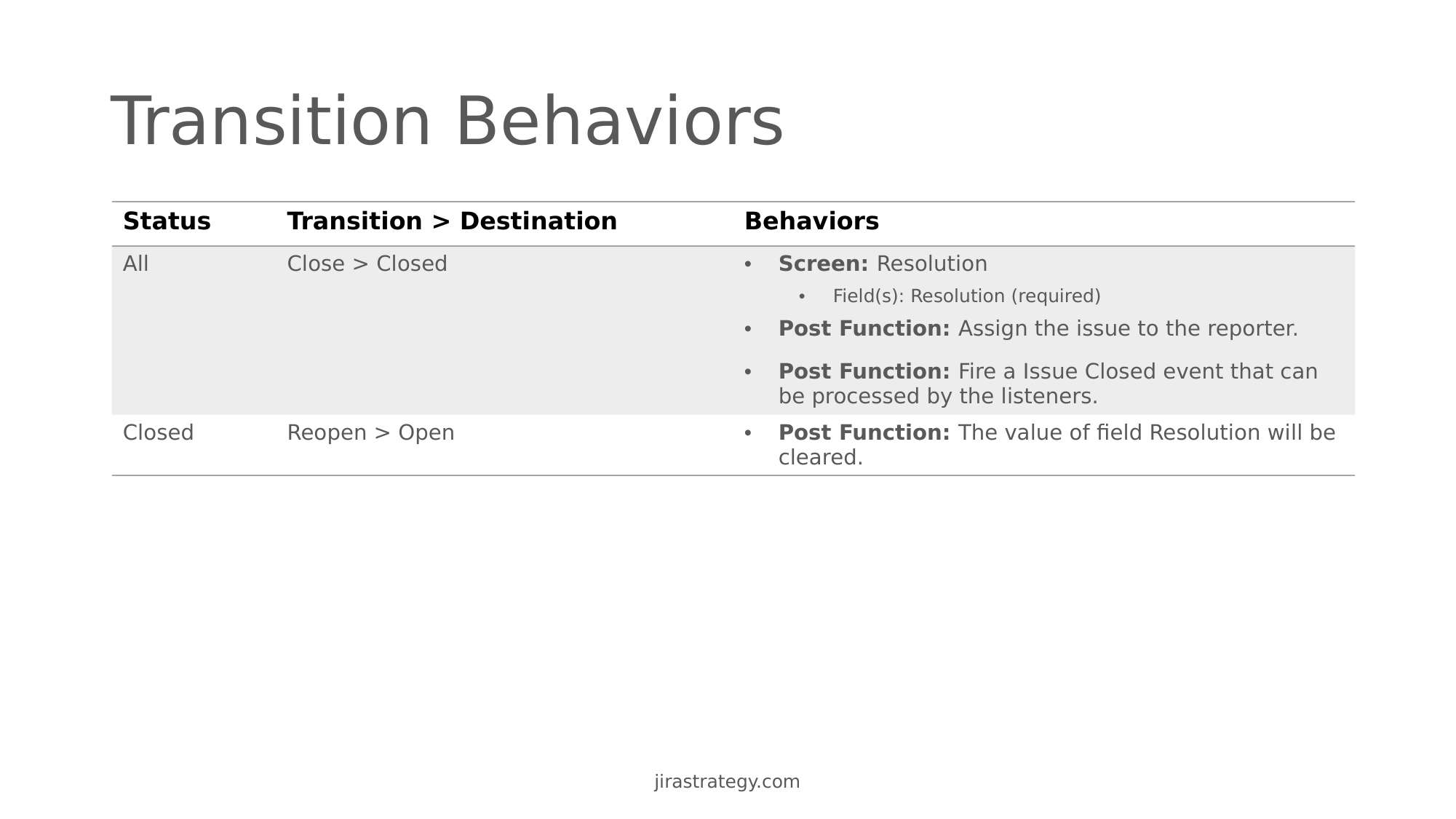

# Transition Behaviors
| Status | Transition > Destination | Behaviors |
| --- | --- | --- |
| All | Close > Closed | Screen: Resolution Field(s): Resolution (required) Post Function: Assign the issue to the reporter. Post Function: Fire a Issue Closed event that can be processed by the listeners. |
| Closed | Reopen > Open | Post Function: The value of field Resolution will be cleared. |
jirastrategy.com